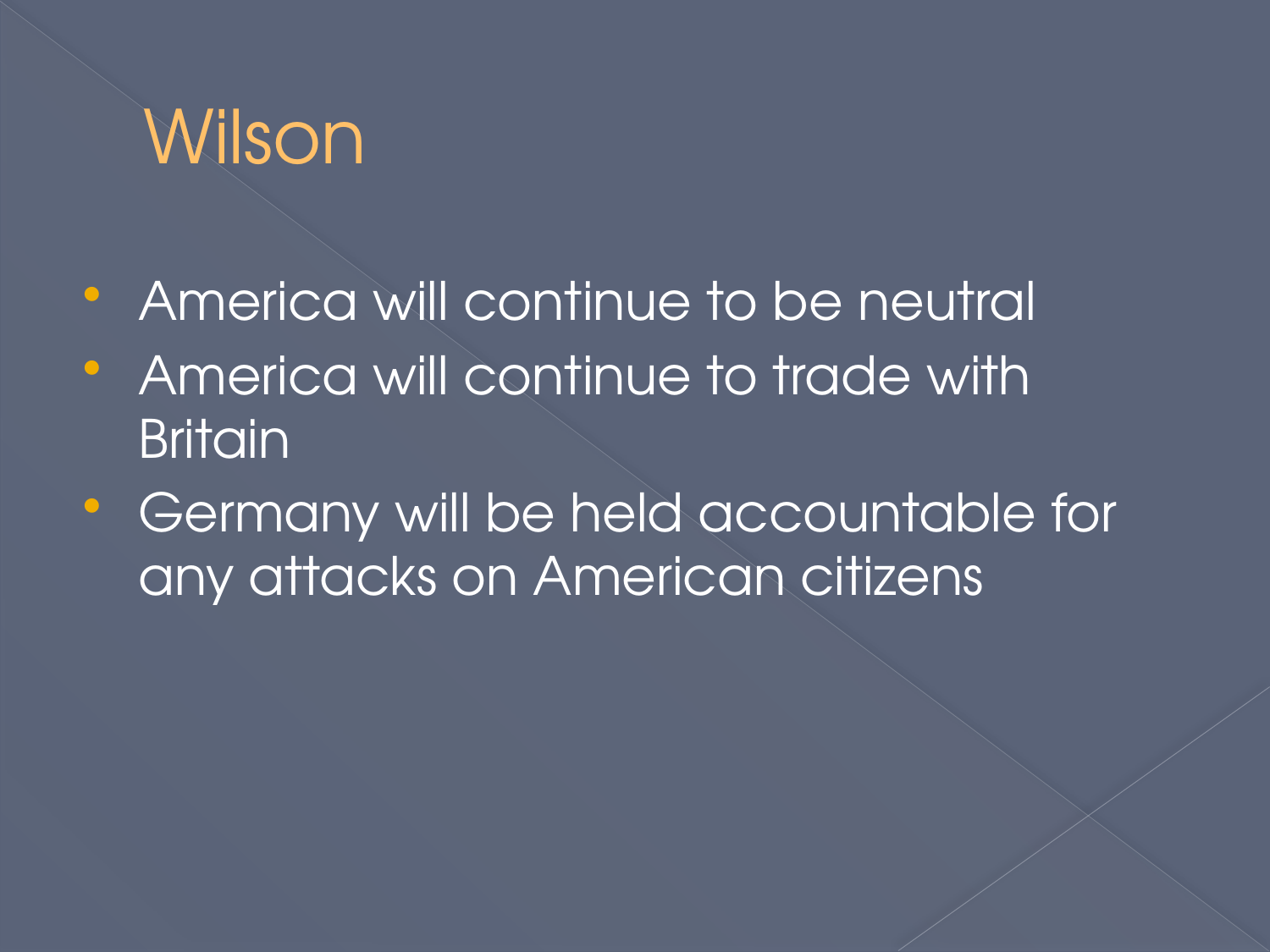

# Wilson
America will continue to be neutral
America will continue to trade with Britain
Germany will be held accountable for  any attacks on American citizens